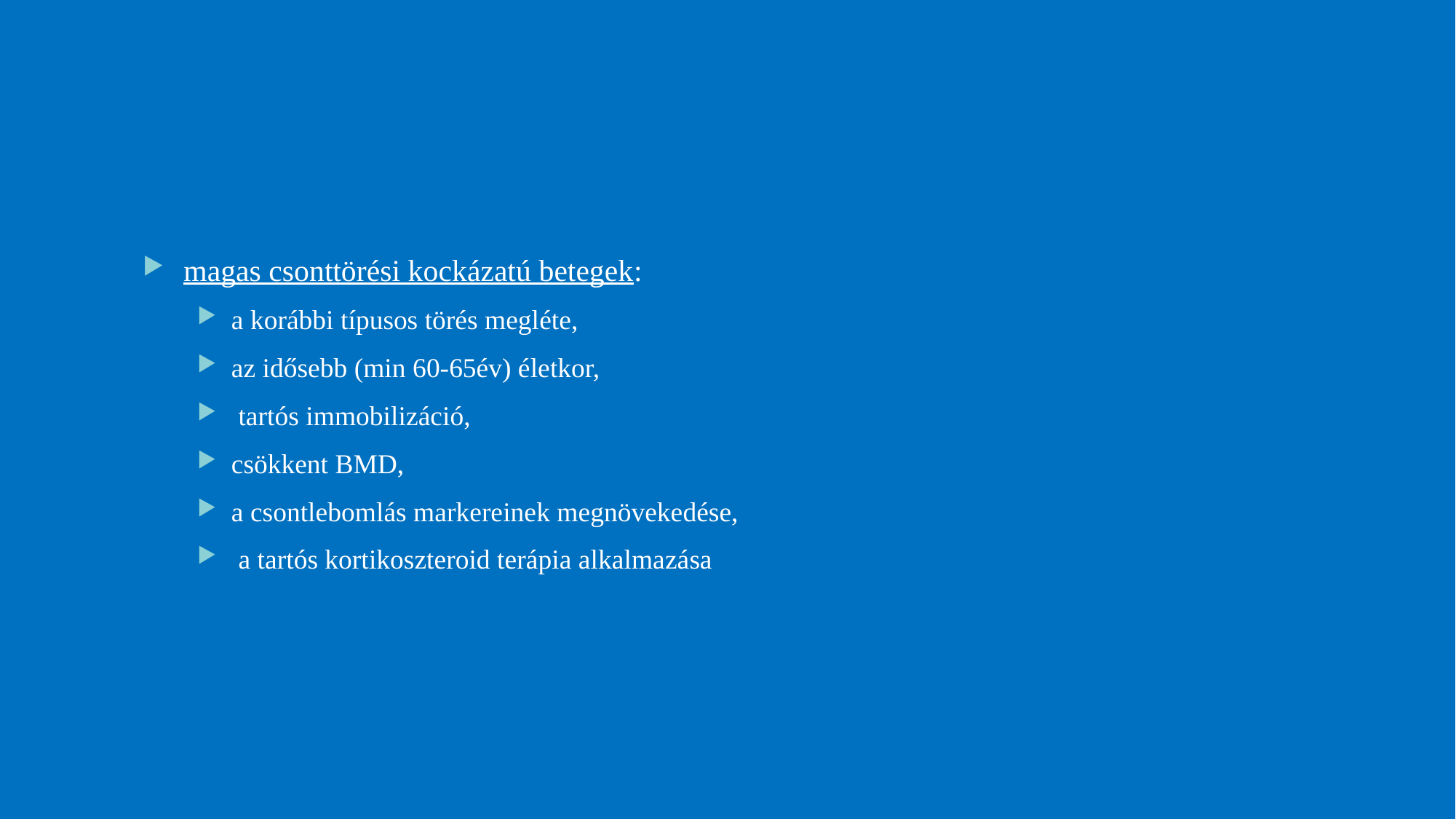

13
#
magas csonttörési kockázatú betegek:
a korábbi típusos törés megléte,
az idősebb (min 60-65év) életkor,
 tartós immobilizáció,
csökkent BMD,
a csontlebomlás markereinek megnövekedése,
 a tartós kortikoszteroid terápia alkalmazása